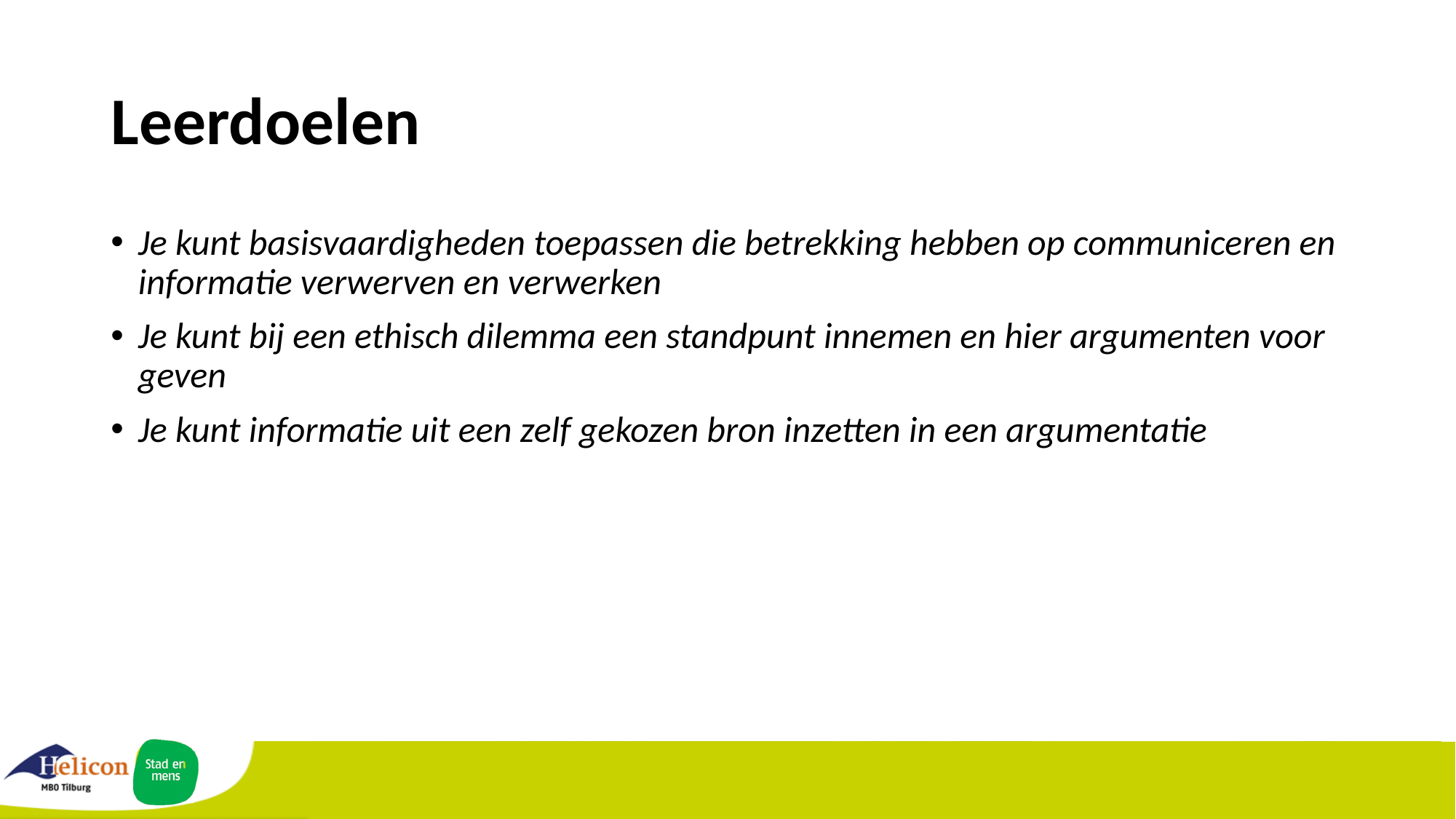

# Leerdoelen
Je kunt basisvaardigheden toepassen die betrekking hebben op communiceren en informatie verwerven en verwerken
Je kunt bij een ethisch dilemma een standpunt innemen en hier argumenten voor geven
Je kunt informatie uit een zelf gekozen bron inzetten in een argumentatie